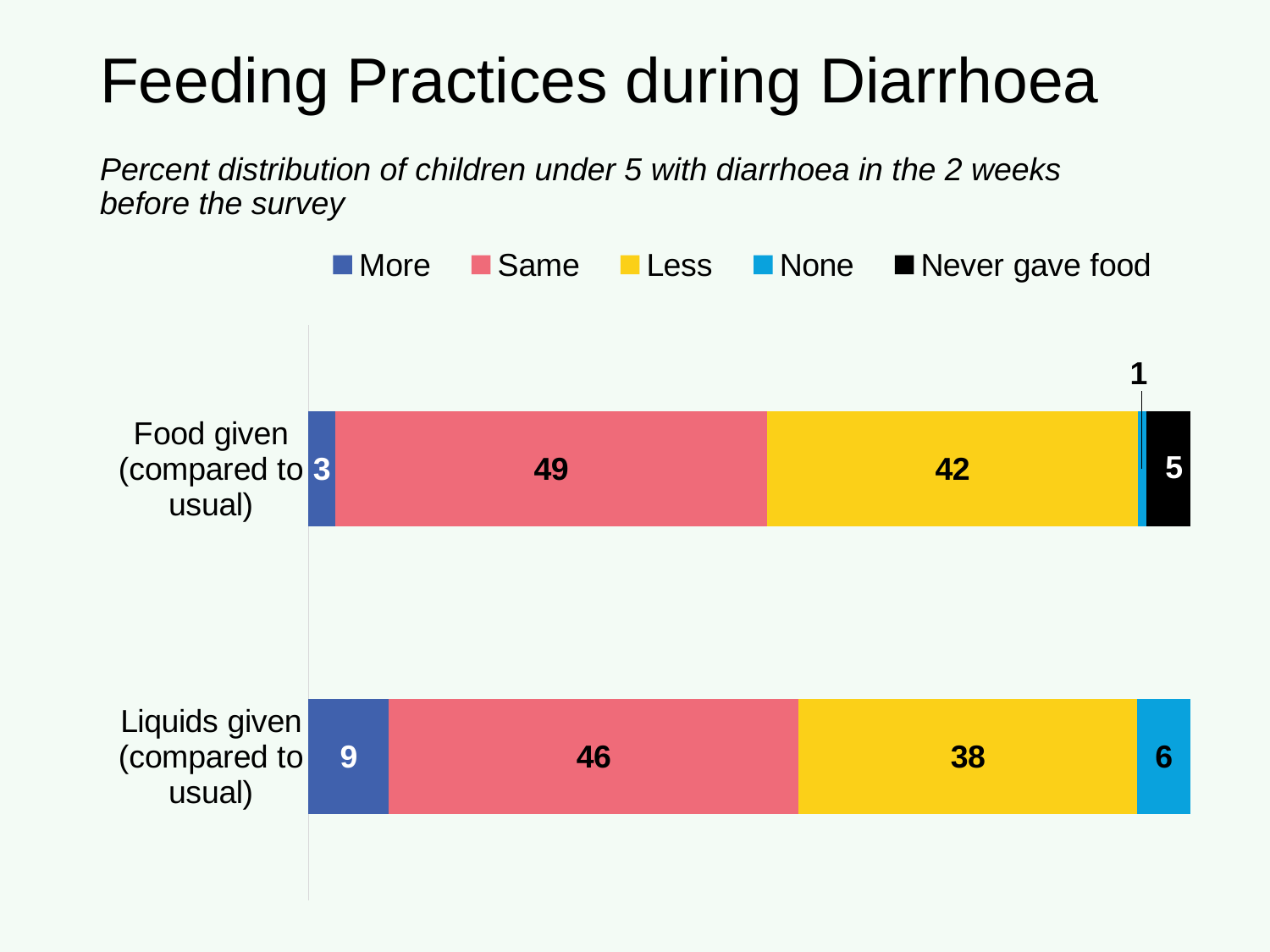

# Feeding Practices during Diarrhoea
Percent distribution of children under 5 with diarrhoea in the 2 weeks before the survey

### Chart

| Category | More | Same | Less | None | Never gave food |
|---|---|---|---|---|---|
| Liquids given (compared to usual) | 9.0 | 46.0 | 38.0 | 6.0 | 0.0 |
| Food given (compared to usual) | 3.0 | 49.0 | 42.0 | 1.0 | 5.0 |